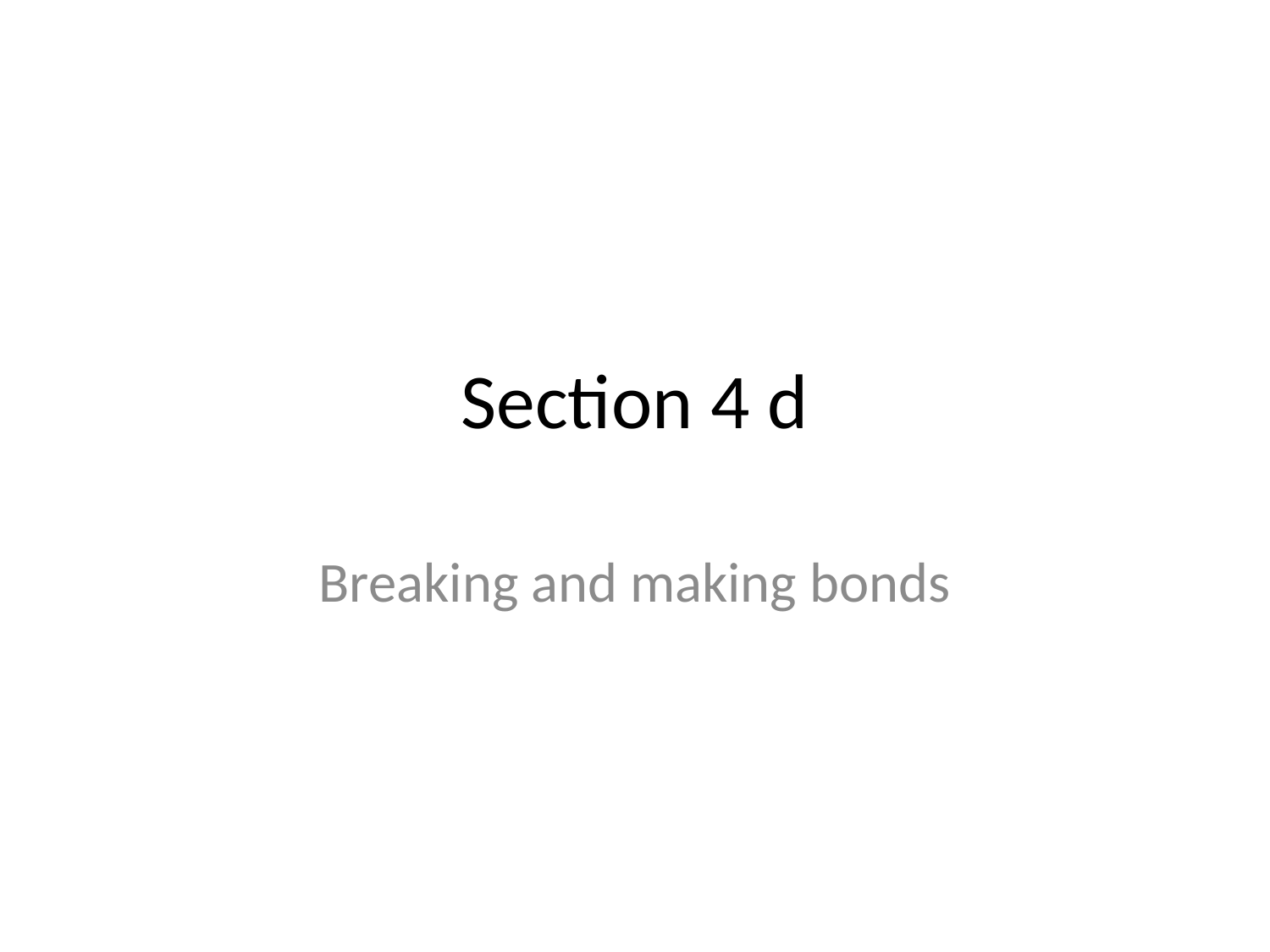

# Section 4 d
Breaking and making bonds